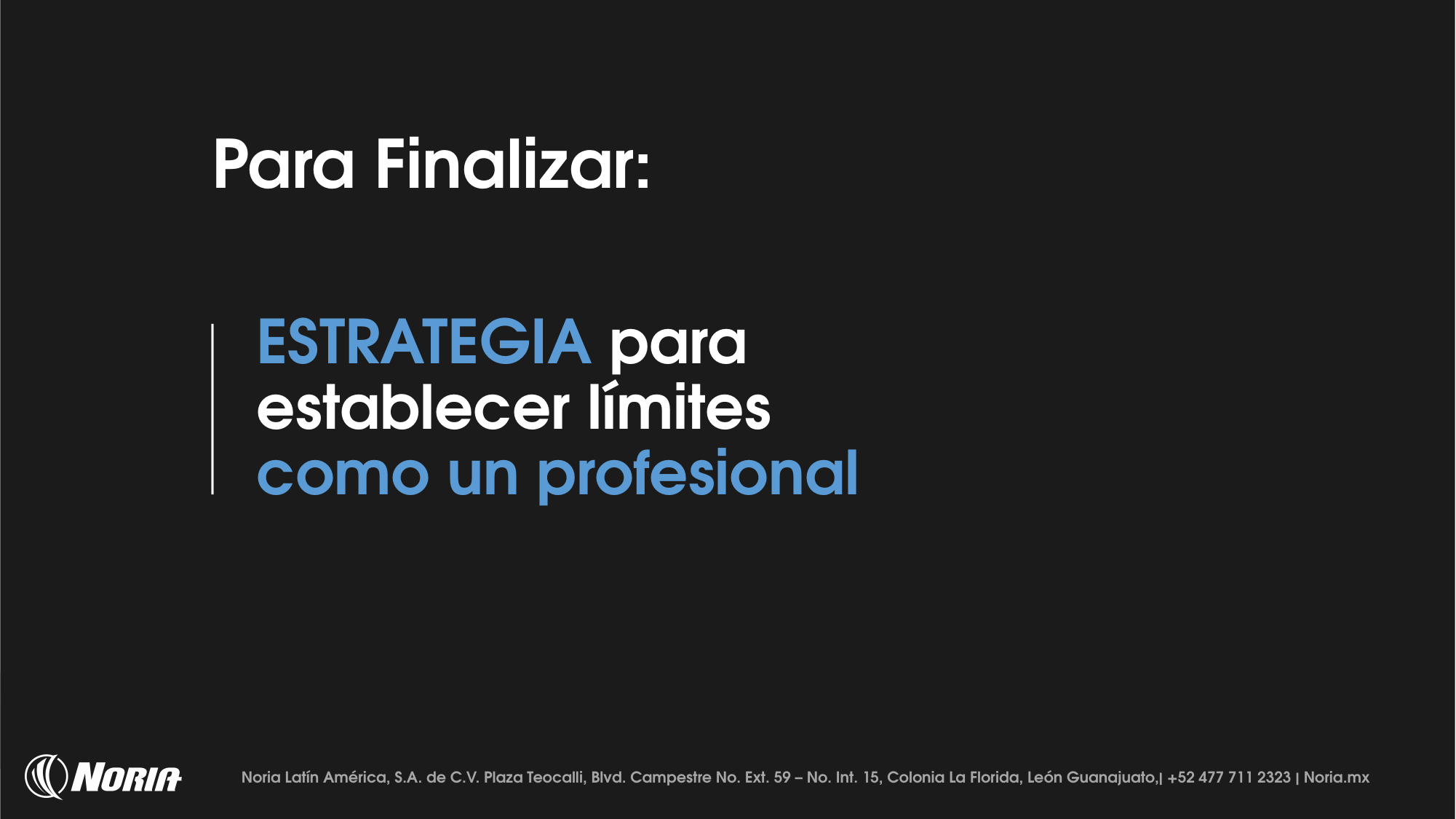

Para Finalizar:
ESTRATEGIA para establecer límites como un profesional